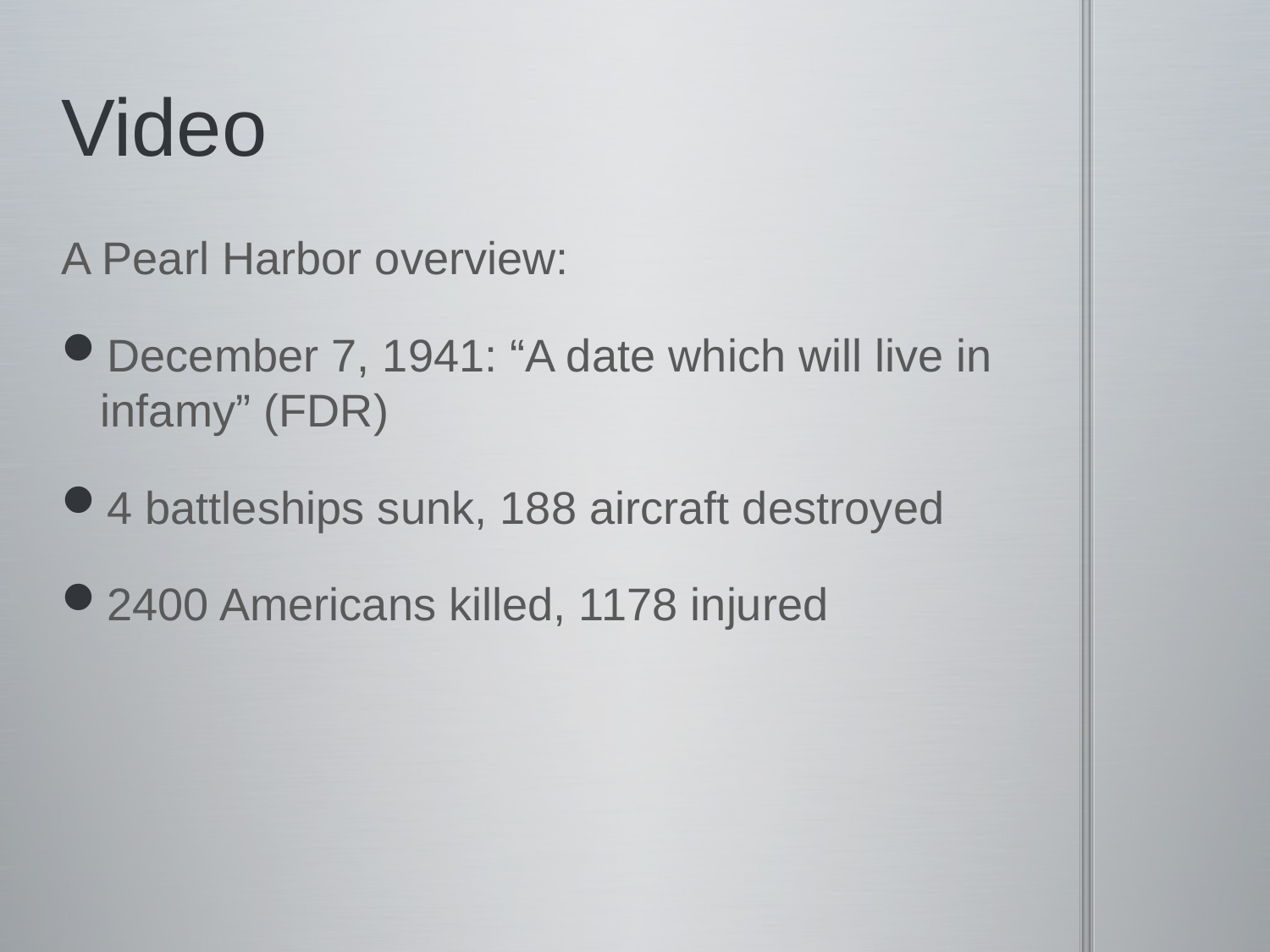

# Video
A Pearl Harbor overview:
December 7, 1941: “A date which will live in infamy” (FDR)
4 battleships sunk, 188 aircraft destroyed
2400 Americans killed, 1178 injured